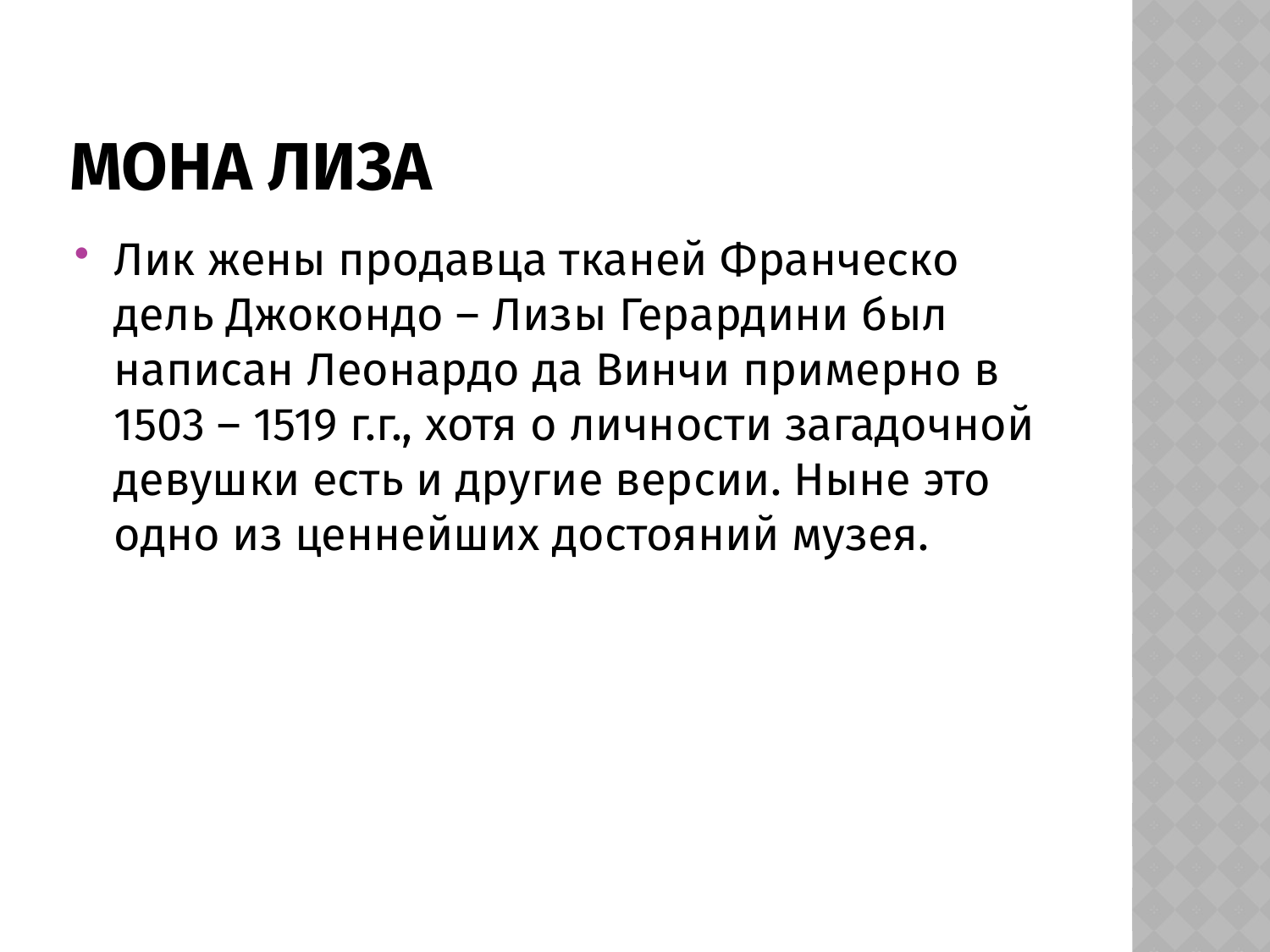

# Мона Лиза
Лик жены продавца тканей Франческо дель Джокондо – Лизы Герардини был написан Леонардо да Винчи примерно в 1503 – 1519 г.г., хотя о личности загадочной девушки есть и другие версии. Ныне это одно из ценнейших достояний музея.